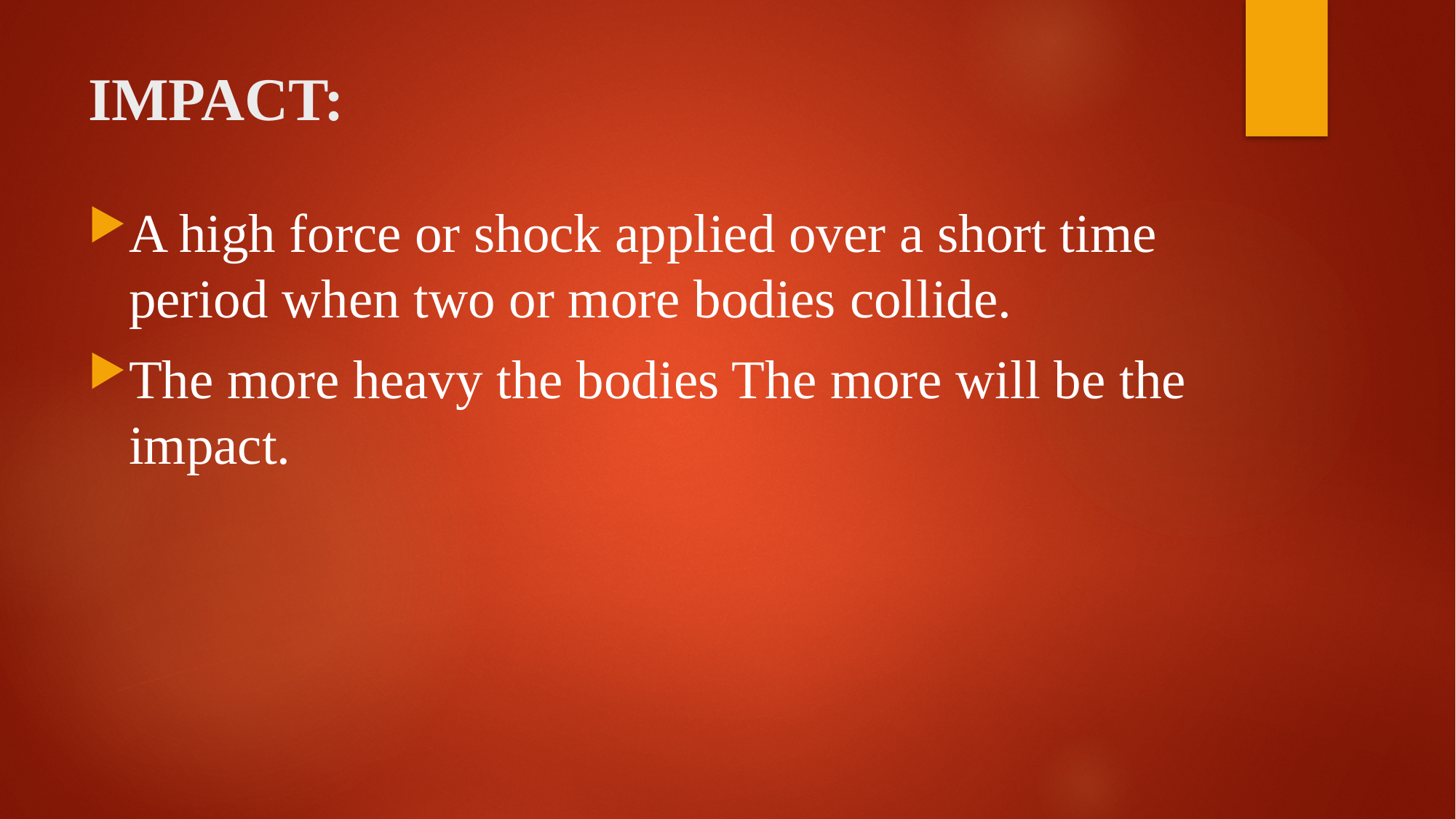

# IMPACT:
A high force or shock applied over a short time period when two or more bodies collide.
The more heavy the bodies The more will be the impact.